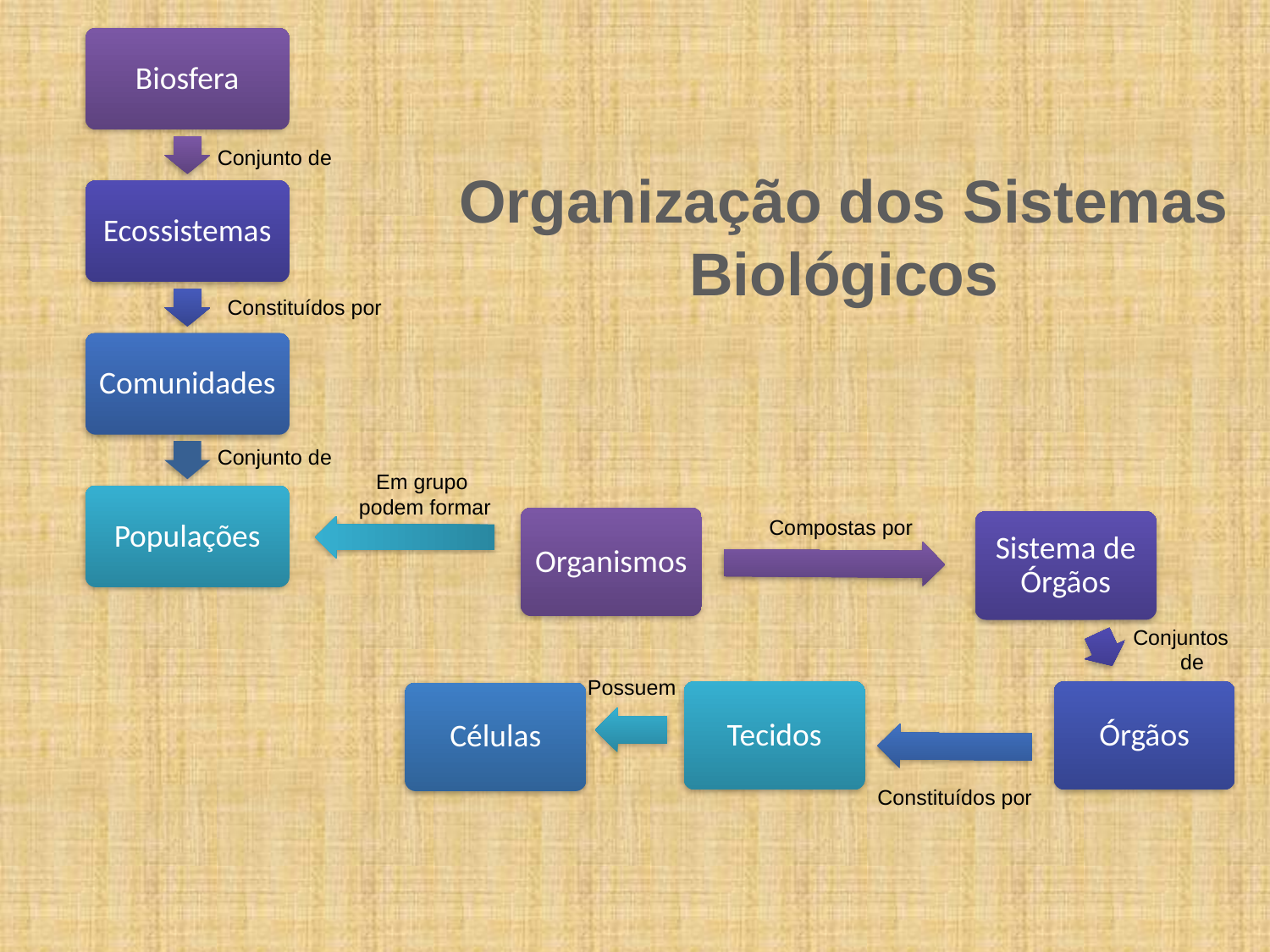

Biosfera

Ecossistemas

Comunidades

Populações
Conjunto de
# Organização dos Sistemas Biológicos
Constituídos por
Conjunto de

Em grupo
podem formar
Organismos

Sistema de Órgãos

Órgãos

Células

Tecidos
  Compostas por
      Conjuntos
              de
Possuem
Constituídos por